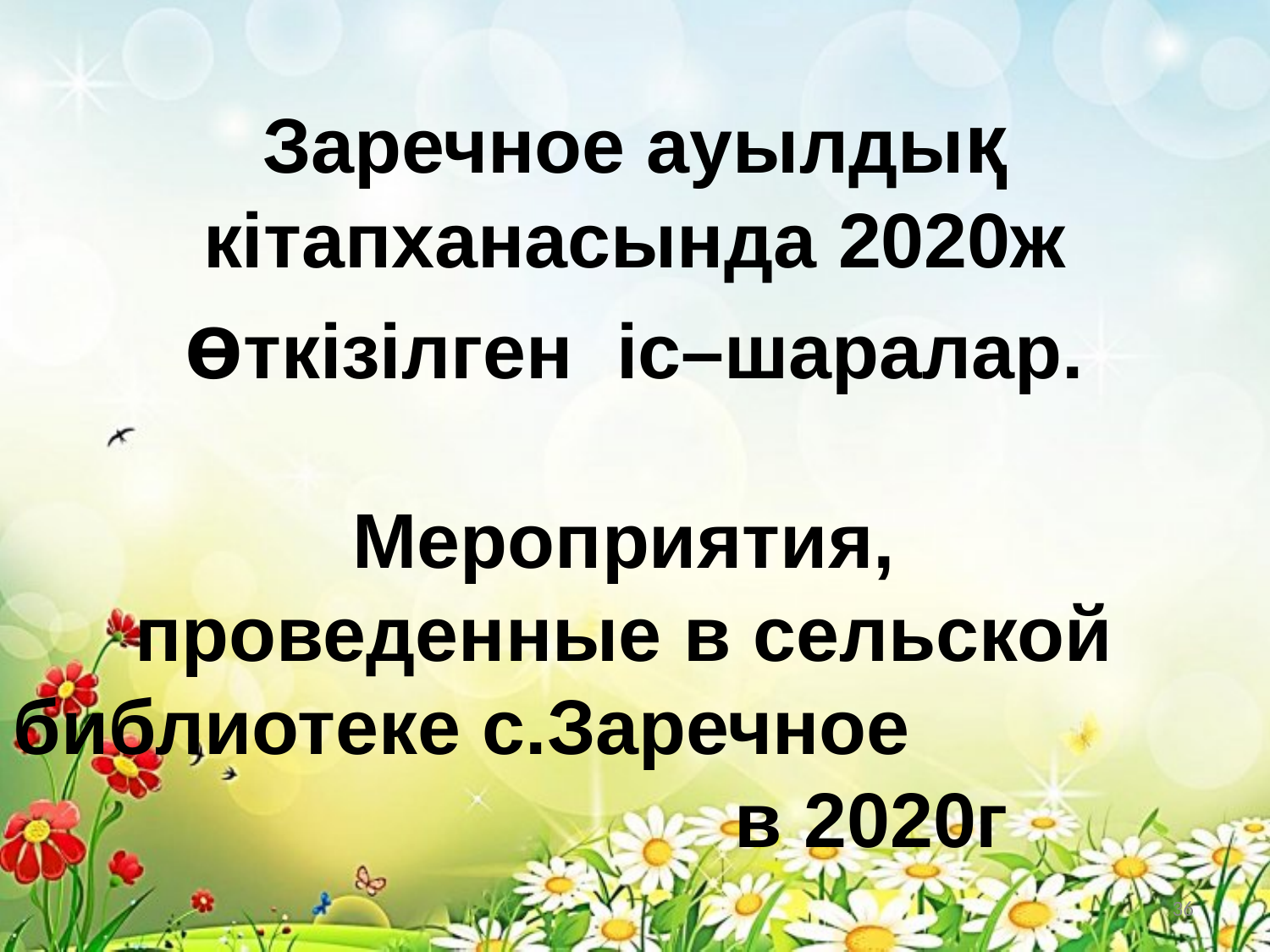

# Заречное ауылдық кітапханасында 2020ж өткізілген  іс–шаралар. Мероприятия, проведенные в сельской  библиотеке с.Заречное                                       в 2020г

36